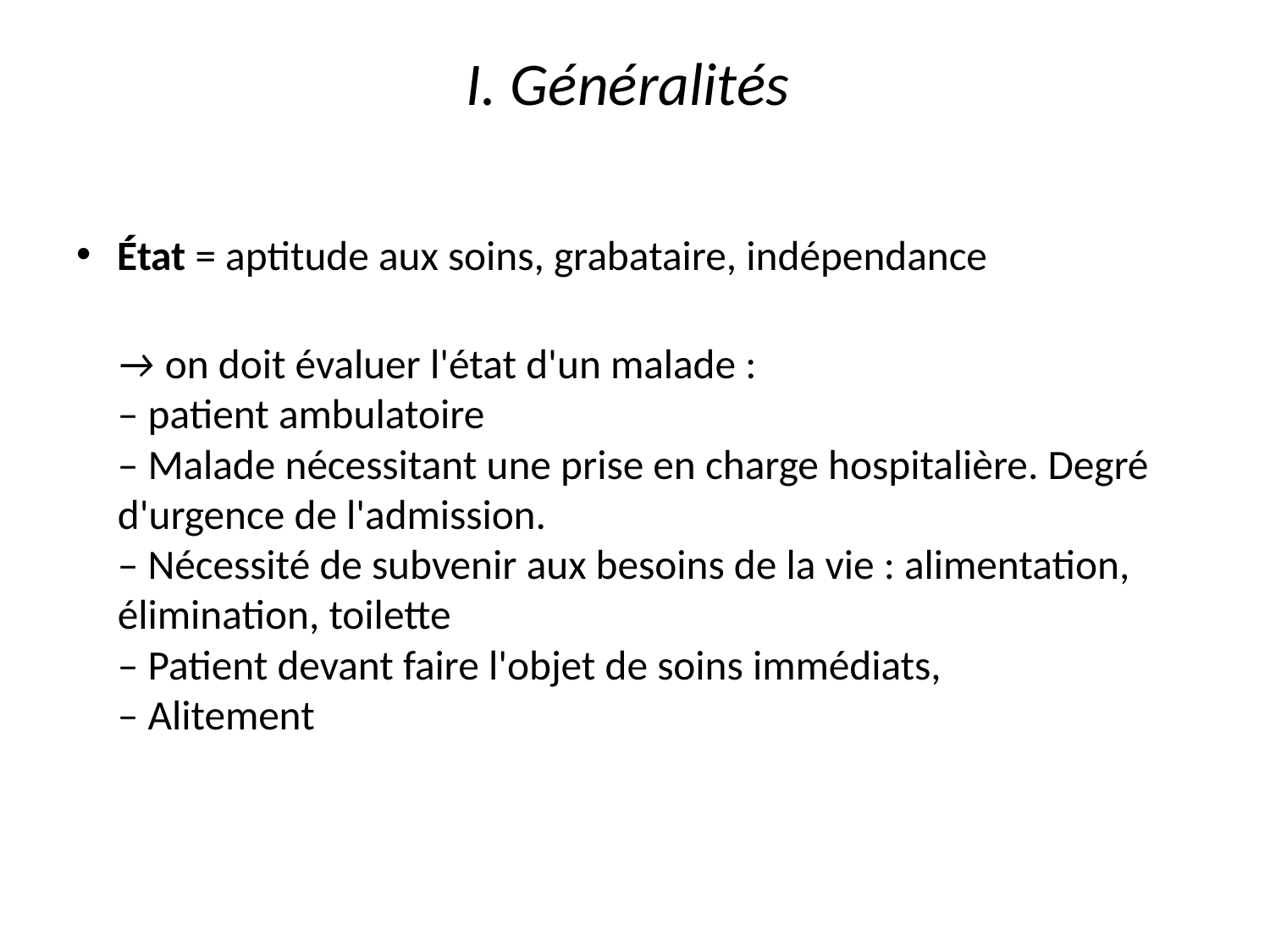

# I. Généralités
État = aptitude aux soins, grabataire, indépendance
→ on doit évaluer l'état d'un malade :
– patient ambulatoire
– Malade nécessitant une prise en charge hospitalière. Degré d'urgence de l'admission.
– Nécessité de subvenir aux besoins de la vie : alimentation, élimination, toilette
– Patient devant faire l'objet de soins immédiats,
– Alitement